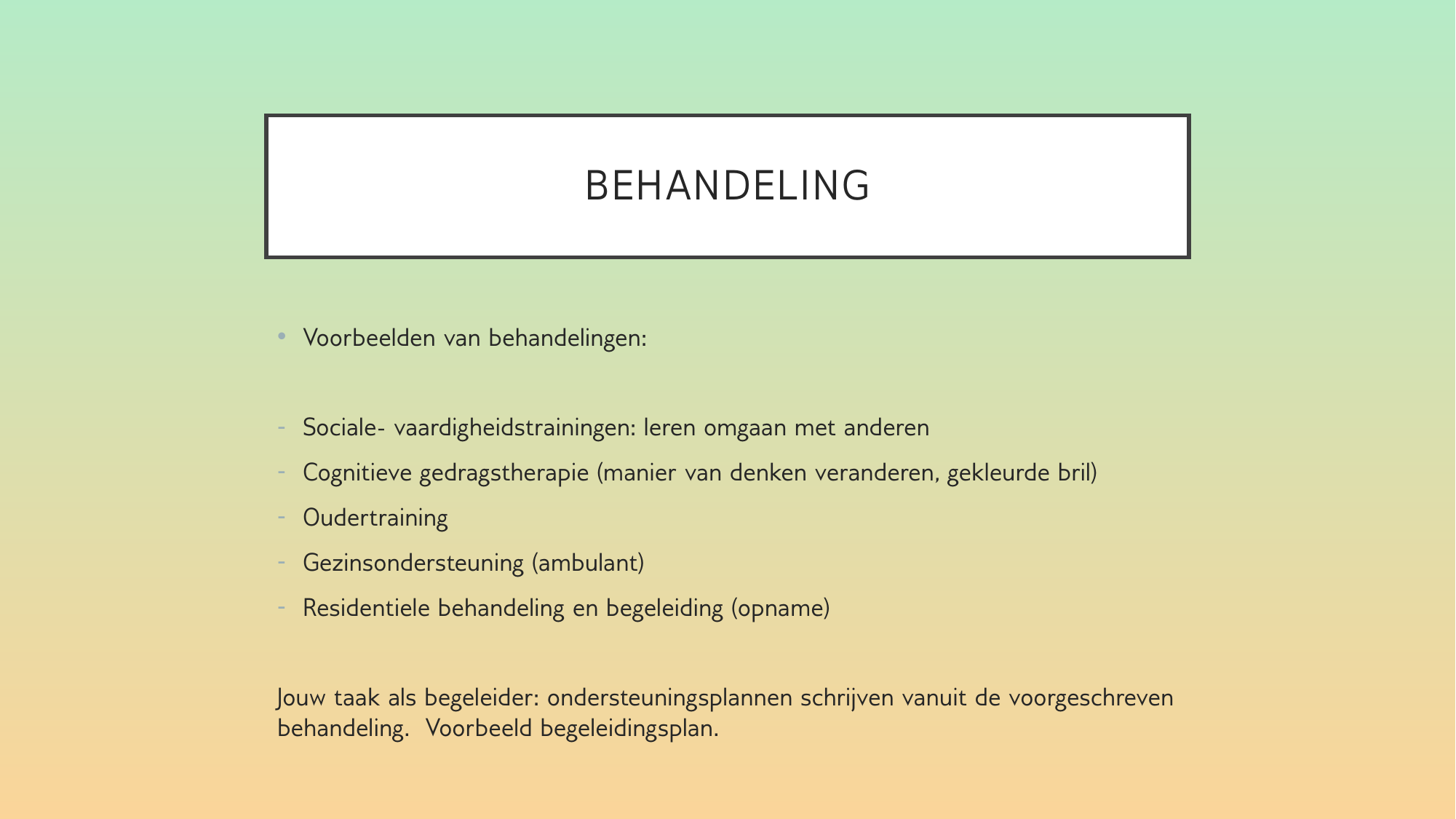

# Behandeling
Voorbeelden van behandelingen:

Sociale- vaardigheidstrainingen: leren omgaan met anderen
Cognitieve gedragstherapie (manier van denken veranderen, gekleurde bril)
Oudertraining
Gezinsondersteuning (ambulant)
Residentiele behandeling en begeleiding (opname)

Jouw taak als begeleider: ondersteuningsplannen schrijven vanuit de voorgeschreven behandeling.  Voorbeeld begeleidingsplan.